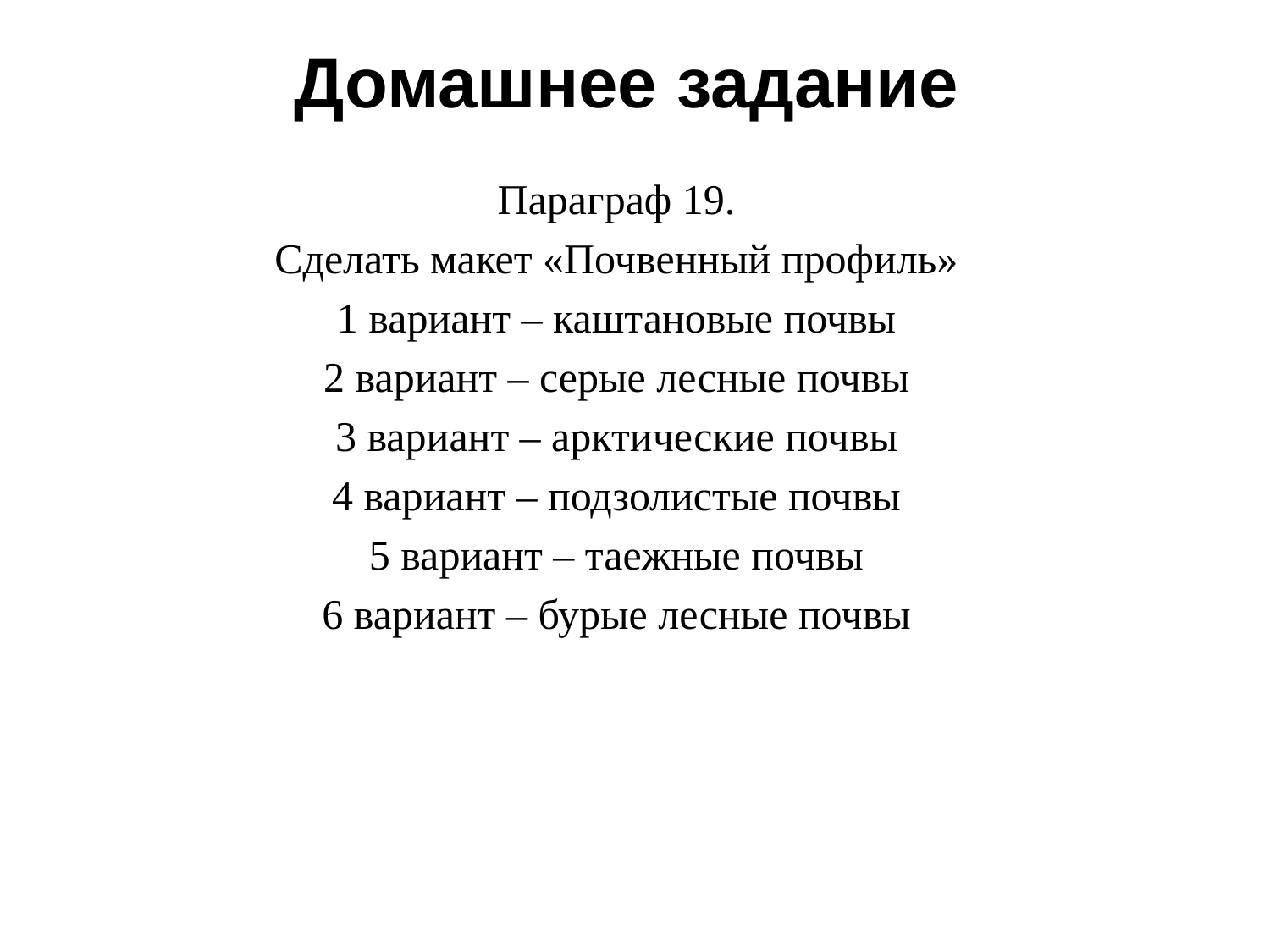

# Домашнее задание
Параграф 19.
Сделать макет «Почвенный профиль»
1 вариант – каштановые почвы
2 вариант – серые лесные почвы
3 вариант – арктические почвы
4 вариант – подзолистые почвы
5 вариант – таежные почвы
6 вариант – бурые лесные почвы